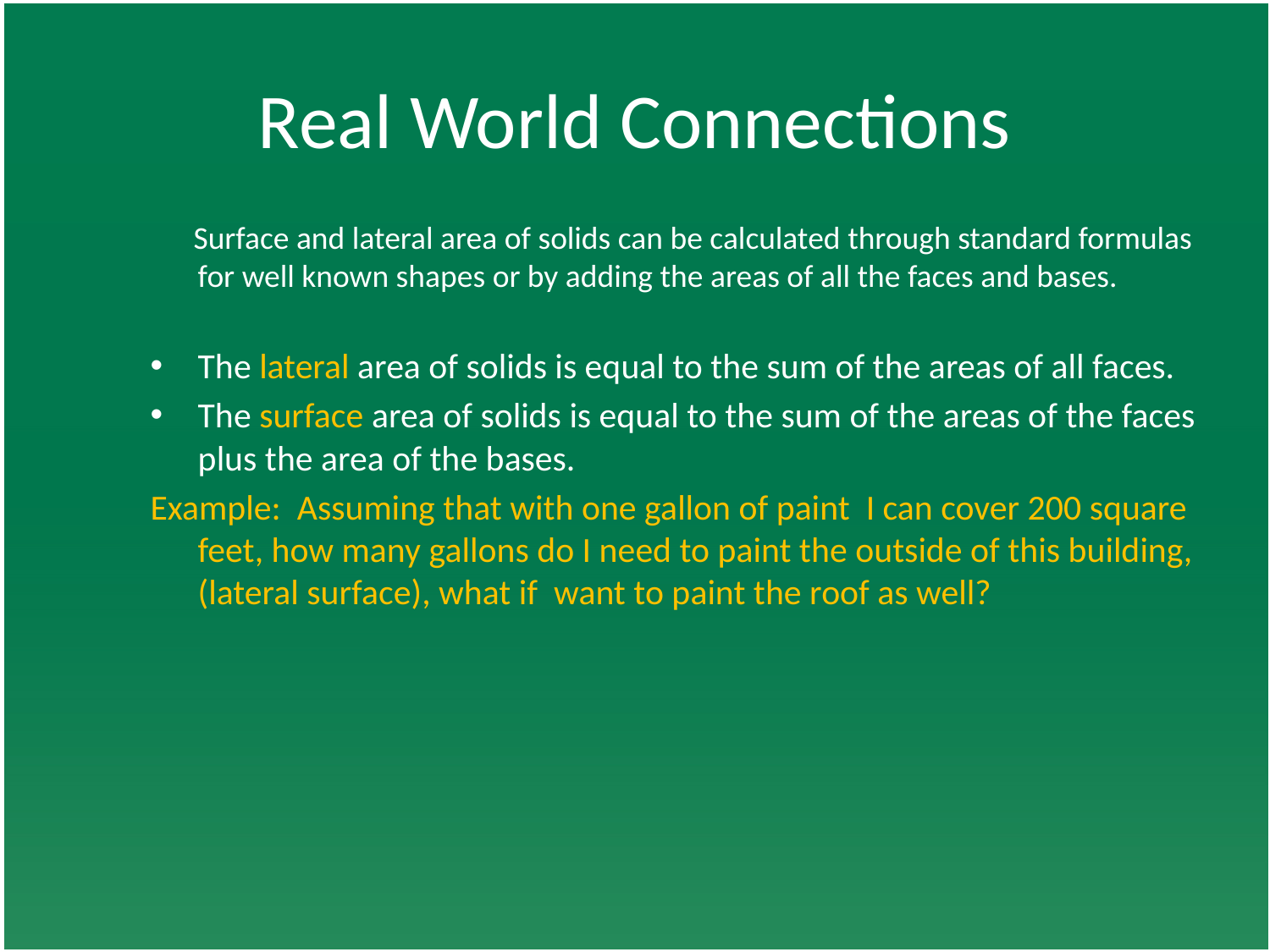

# Real World Connections

      Surface and lateral area of solids can be calculated through standard formulas for well known shapes or by adding the areas of all the faces and bases.

The lateral area of solids is equal to the sum of the areas of all faces.
The surface area of solids is equal to the sum of the areas of the faces plus the area of the bases.
Example:  Assuming that with one gallon of paint  I can cover 200 square feet, how many gallons do I need to paint the outside of this building, (lateral surface), what if  want to paint the roof as well?